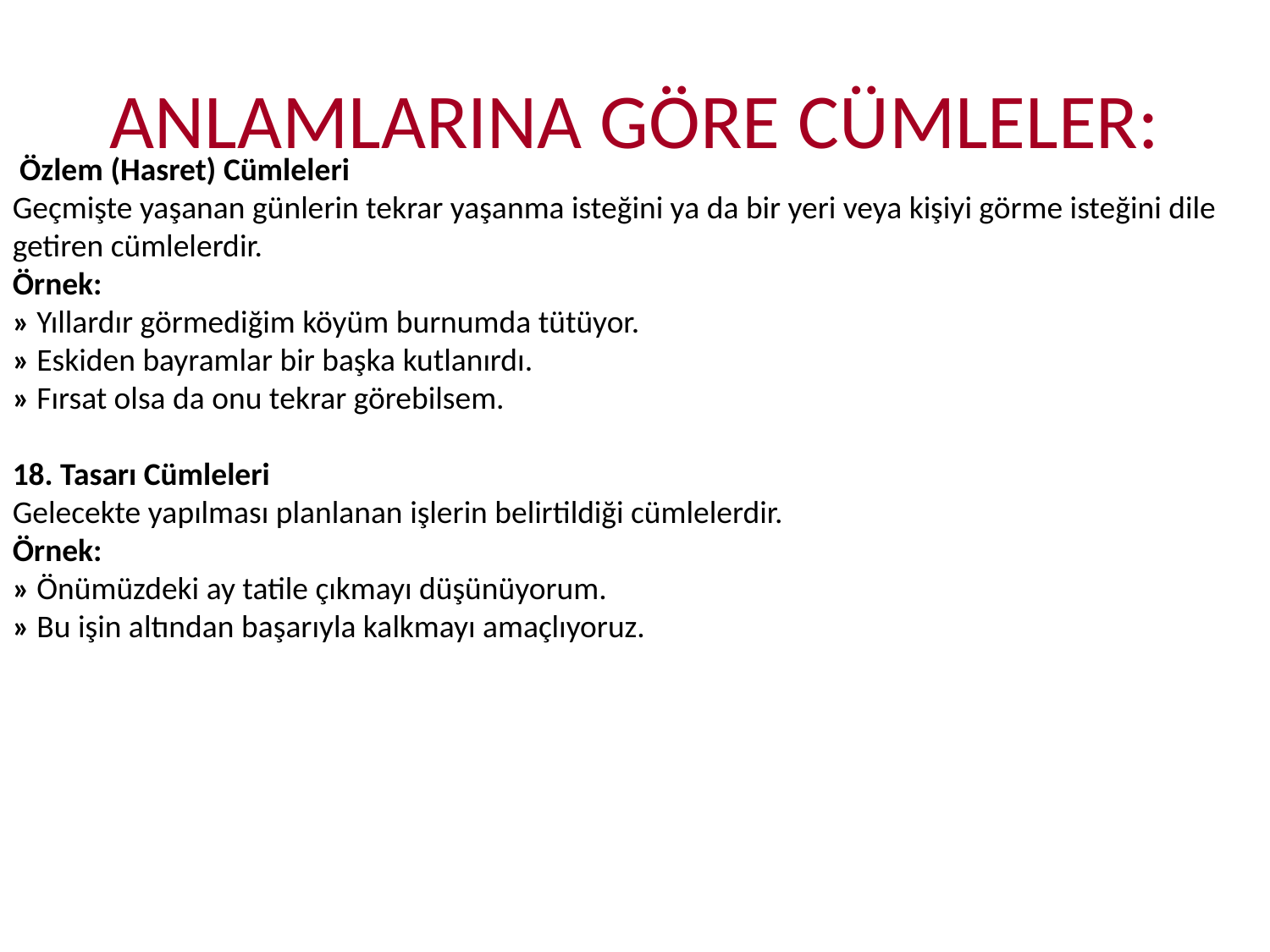

# ANLAMLARINA GÖRE CÜMLELER:
 Özlem (Hasret) Cümleleri
Geçmişte yaşanan günlerin tekrar yaşanma isteğini ya da bir yeri veya kişiyi görme isteğini dile getiren cümlelerdir.
Örnek:
» Yıllardır görmediğim köyüm burnumda tütüyor.
» Eskiden bayramlar bir başka kutlanırdı.
» Fırsat olsa da onu tekrar görebilsem.

18. Tasarı Cümleleri
Gelecekte yapılması planlanan işlerin belirtildiği cümlelerdir.
Örnek:
» Önümüzdeki ay tatile çıkmayı düşünüyorum.
» Bu işin altından başarıyla kalkmayı amaçlıyoruz.